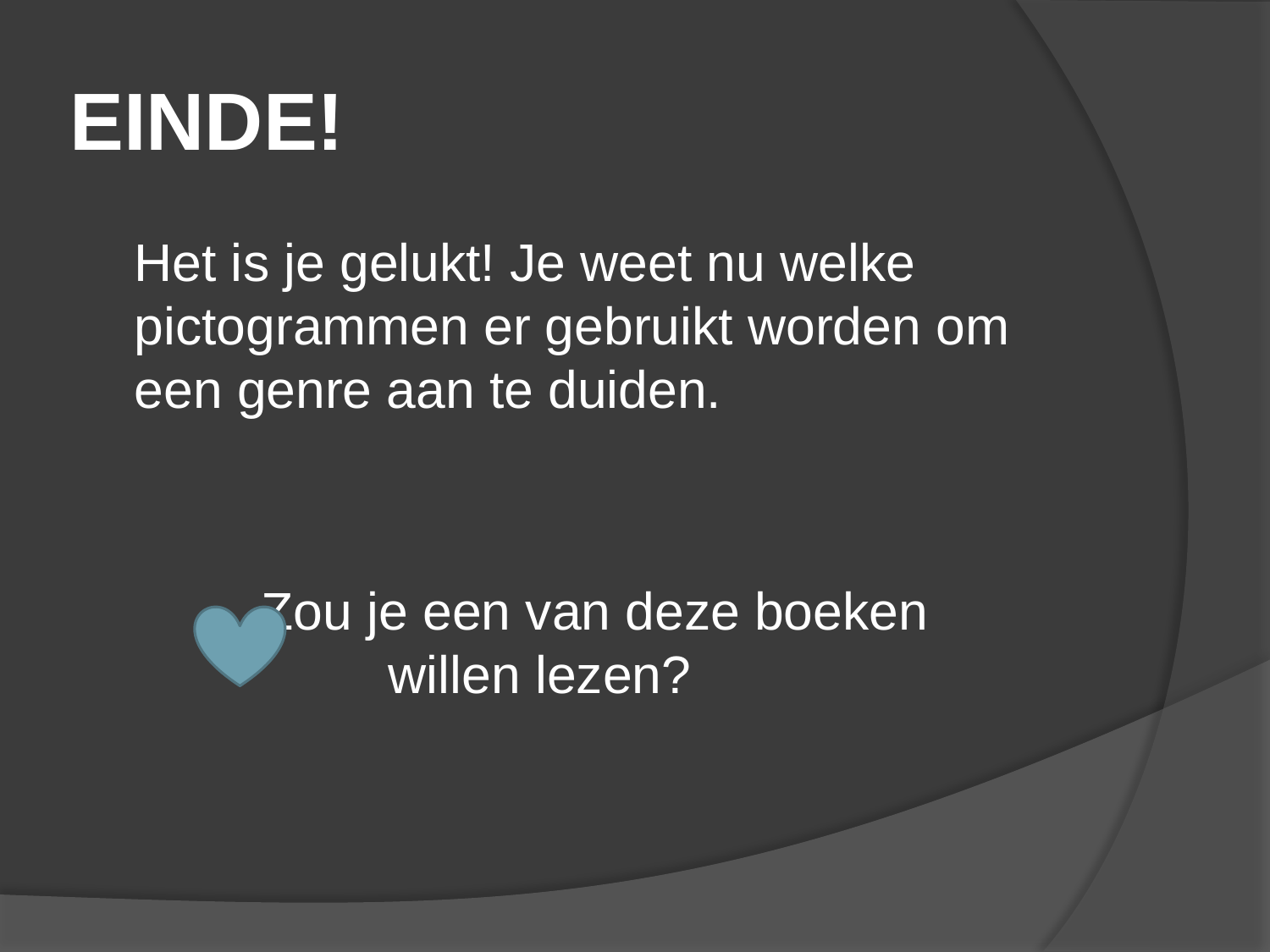

# EINDE!
	Het is je gelukt! Je weet nu welke pictogrammen er gebruikt worden om een genre aan te duiden.

	      	Zou je een van deze boeken
		willen lezen?